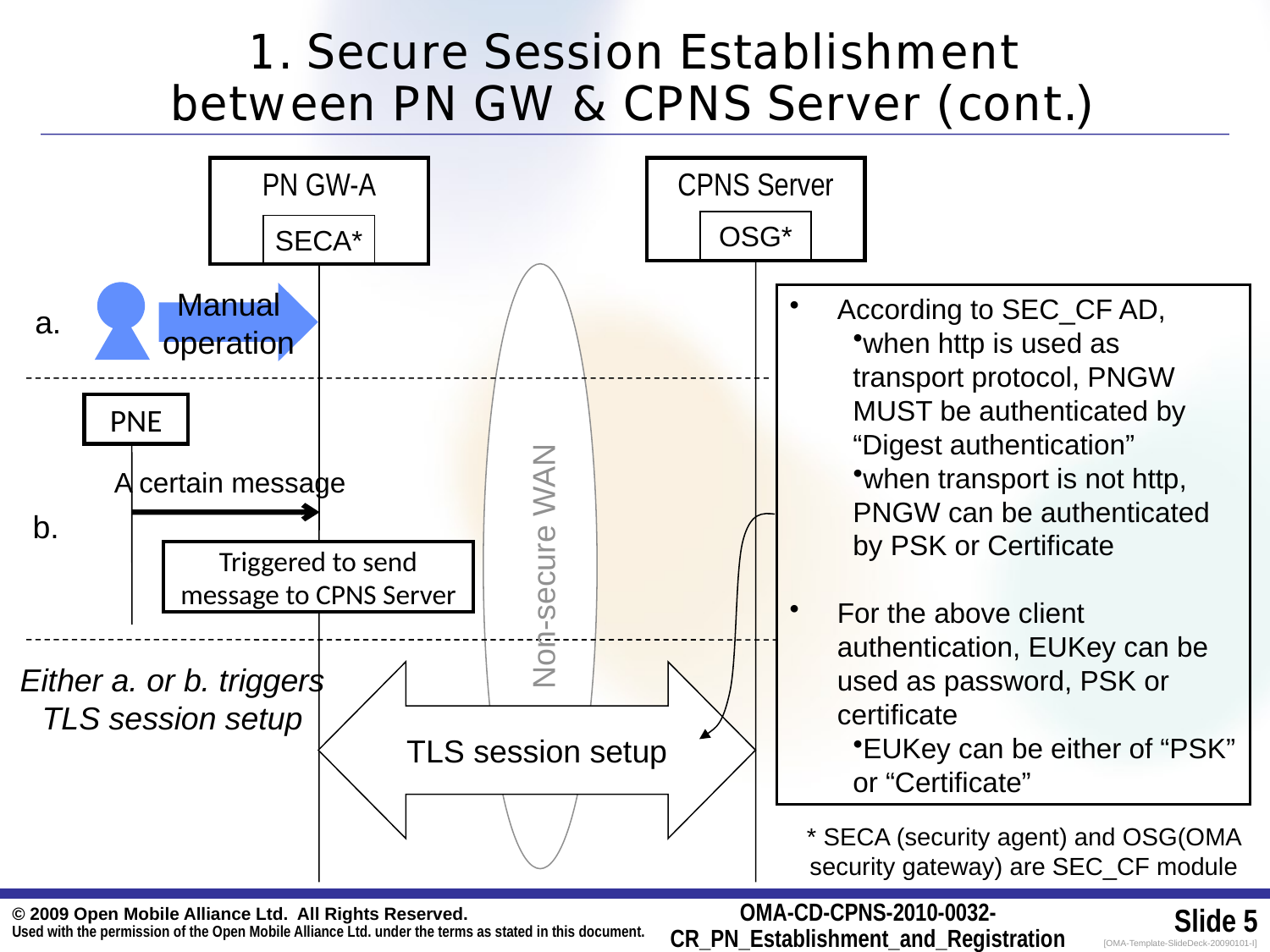

# 1. Secure Session Establishment between PN GW & CPNS Server (cont.)
PN GW-A
CPNS Server
OSG*
SECA*

Manual
operation
According to SEC_CF AD,
when http is used as transport protocol, PNGW MUST be authenticated by “Digest authentication”
when transport is not http, PNGW can be authenticated by PSK or Certificate

For the above client authentication, EUKey can be used as password, PSK or certificate
EUKey can be either of “PSK” or “Certificate”
a.

PNE

A certain message
b.

Non-secure WAN
Triggered to send message to CPNS Server

Either a. or b. triggers TLS session setup
TLS session setup
* SECA (security agent) and OSG(OMA security gateway) are SEC_CF module